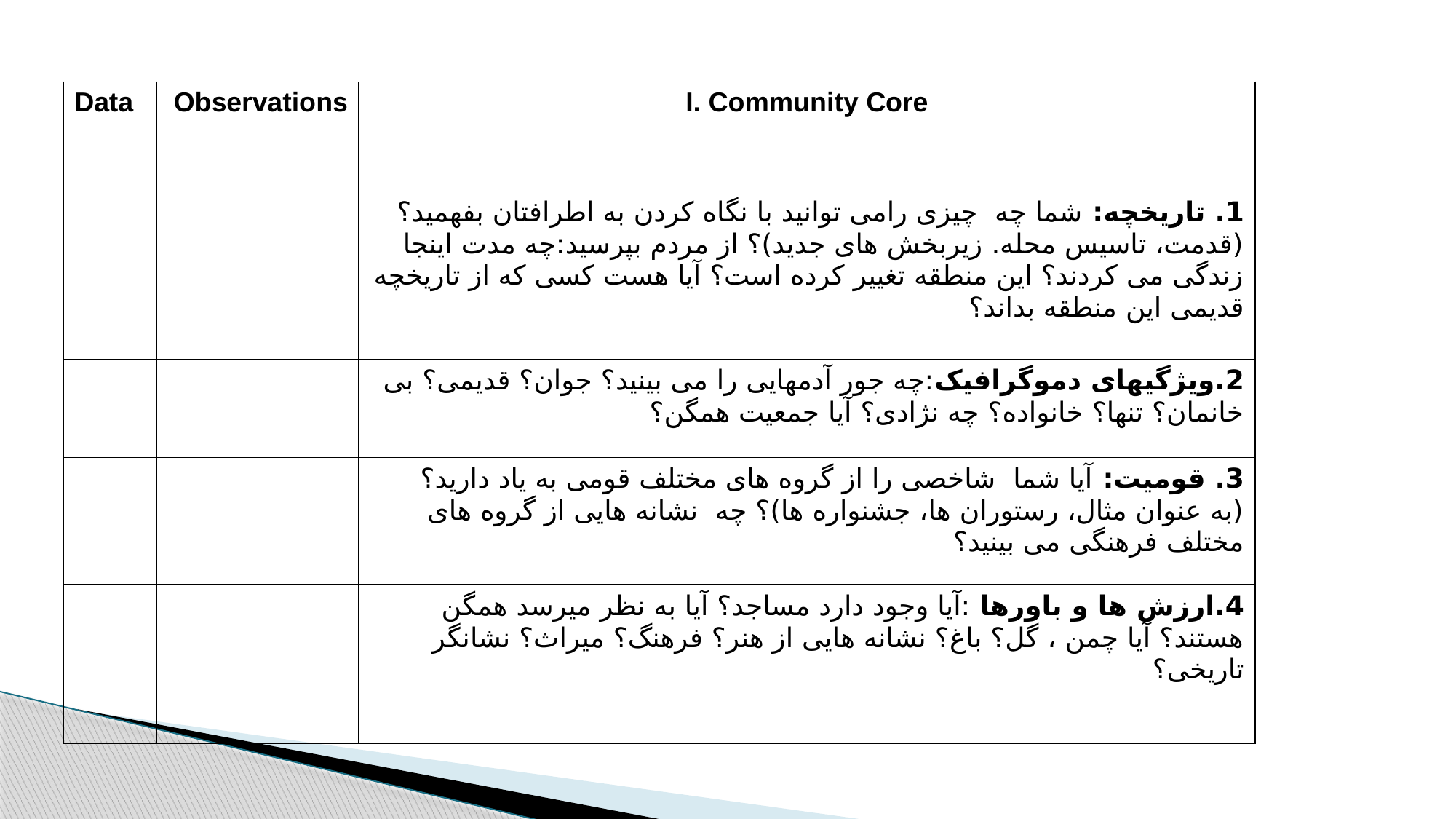

| Data | Observations | I. Community Core |
| --- | --- | --- |
|  |  | 1. تاریخچه: شما چه چیزی رامی توانید با نگاه کردن به اطرافتان بفهمید؟ (قدمت، تاسیس محله. زیربخش های جدید)؟ از مردم بپرسید:چه مدت اینجا زندگی می کردند؟ این منطقه تغییر کرده است؟ آیا هست کسی که از تاریخچه قدیمی این منطقه بداند؟ |
|  |  | 2.ویژگیهای دموگرافیک:چه جور آدمهایی را می بینید؟ جوان؟ قدیمی؟ بی خانمان؟ تنها؟ خانواده؟ چه نژادی؟ آیا جمعیت همگن؟ |
|  |  | 3. قومیت: آیا شما شاخصی را از گروه های مختلف قومی به یاد دارید؟ (به عنوان مثال، رستوران ها، جشنواره ها)؟ چه نشانه هایی از گروه های مختلف فرهنگی می بینید؟ |
|  |  | 4.ارزش ها و باورها :آیا وجود دارد مساجد؟ آیا به نظر میرسد همگن هستند؟ آیا چمن ، گل؟ باغ؟ نشانه هایی از هنر؟ فرهنگ؟ میراث؟ نشانگر تاریخی؟ |